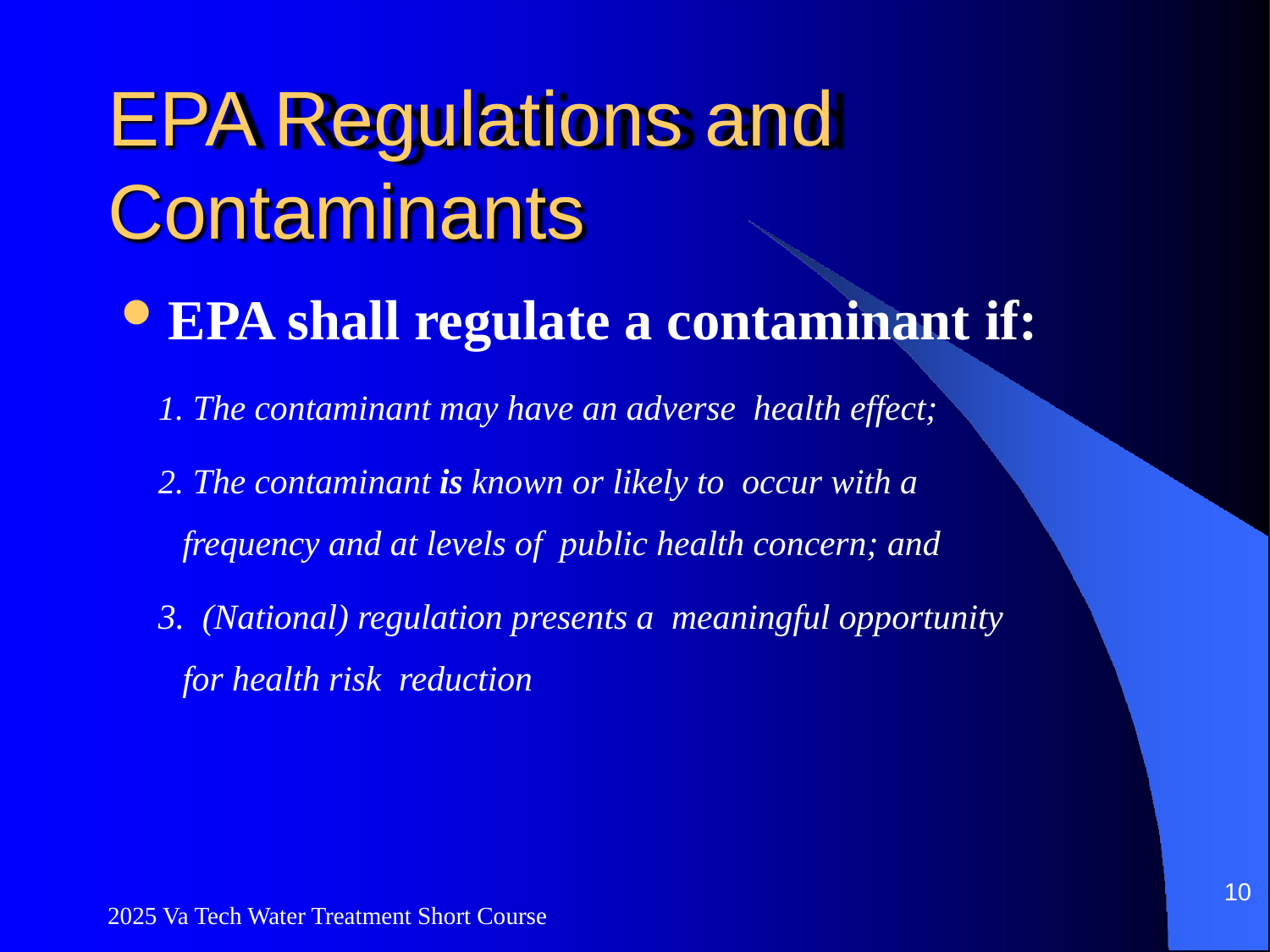

# EPA Regulations and  Contaminants

EPA shall regulate a contaminant if:
 The contaminant may have an adverse  health effect;
 The contaminant is known or likely to  occur with a frequency and at levels of  public health concern; and
3.  (National) regulation presents a  meaningful opportunity for health risk  reduction
10
2025 Va Tech Water Treatment Short Course